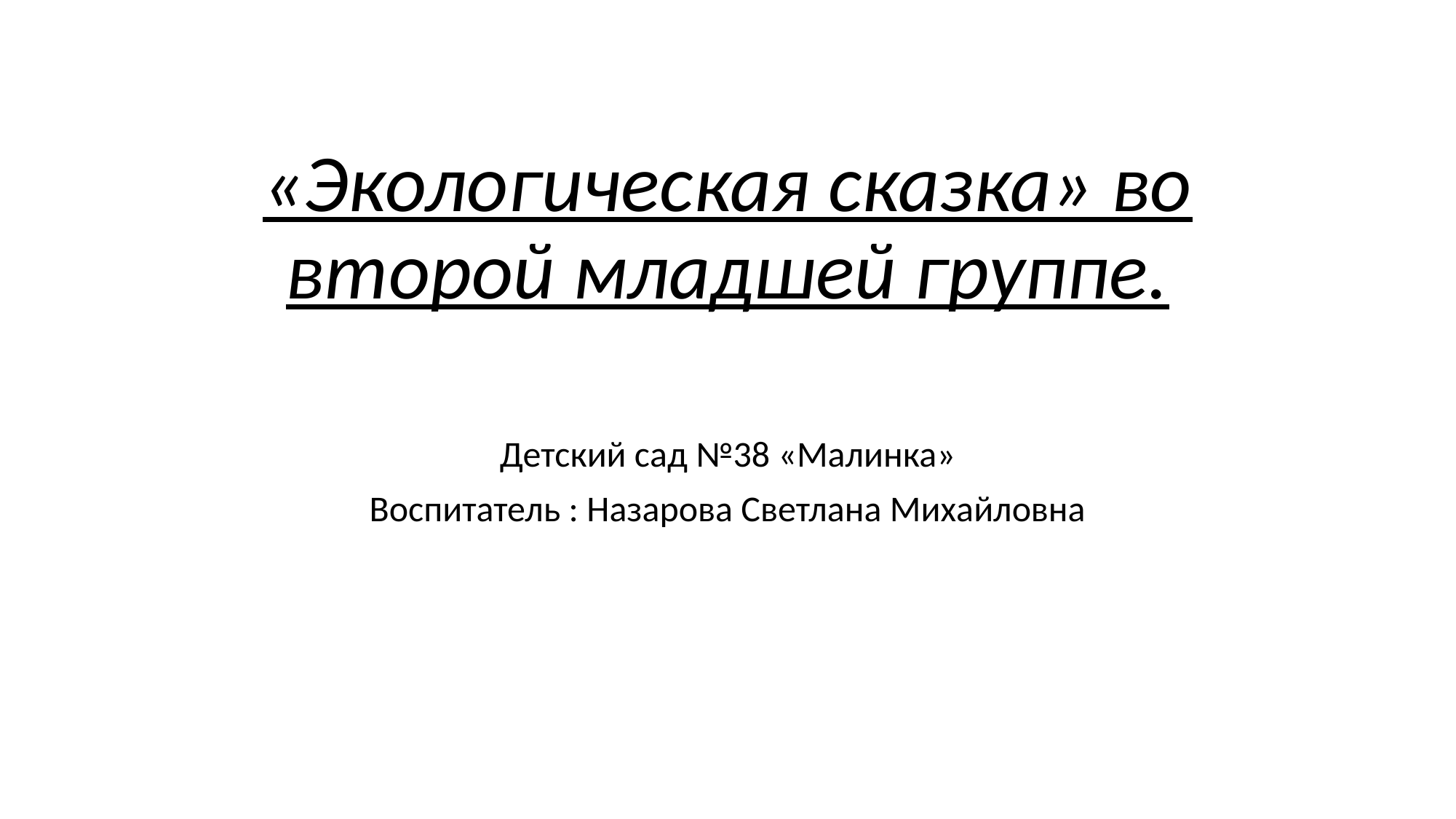

# «Экологическая сказка» во второй младшей группе.
Детский сад №38 «Малинка»
Воспитатель : Назарова Светлана Михайловна